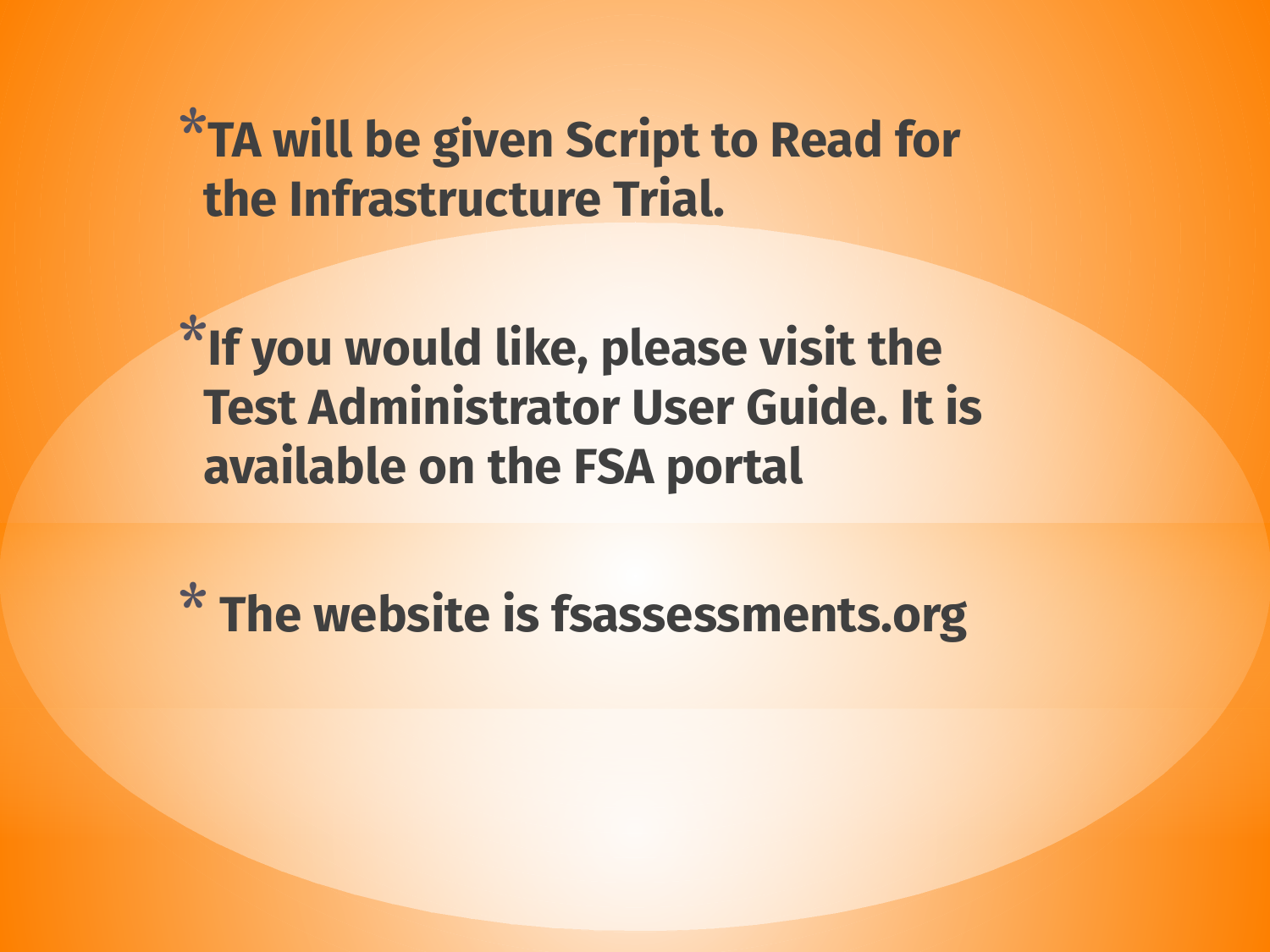

TA will be given Script to Read for the Infrastructure Trial.

If you would like, please visit the Test Administrator User Guide. It is available on the FSA portal

 The website is fsassessments.org